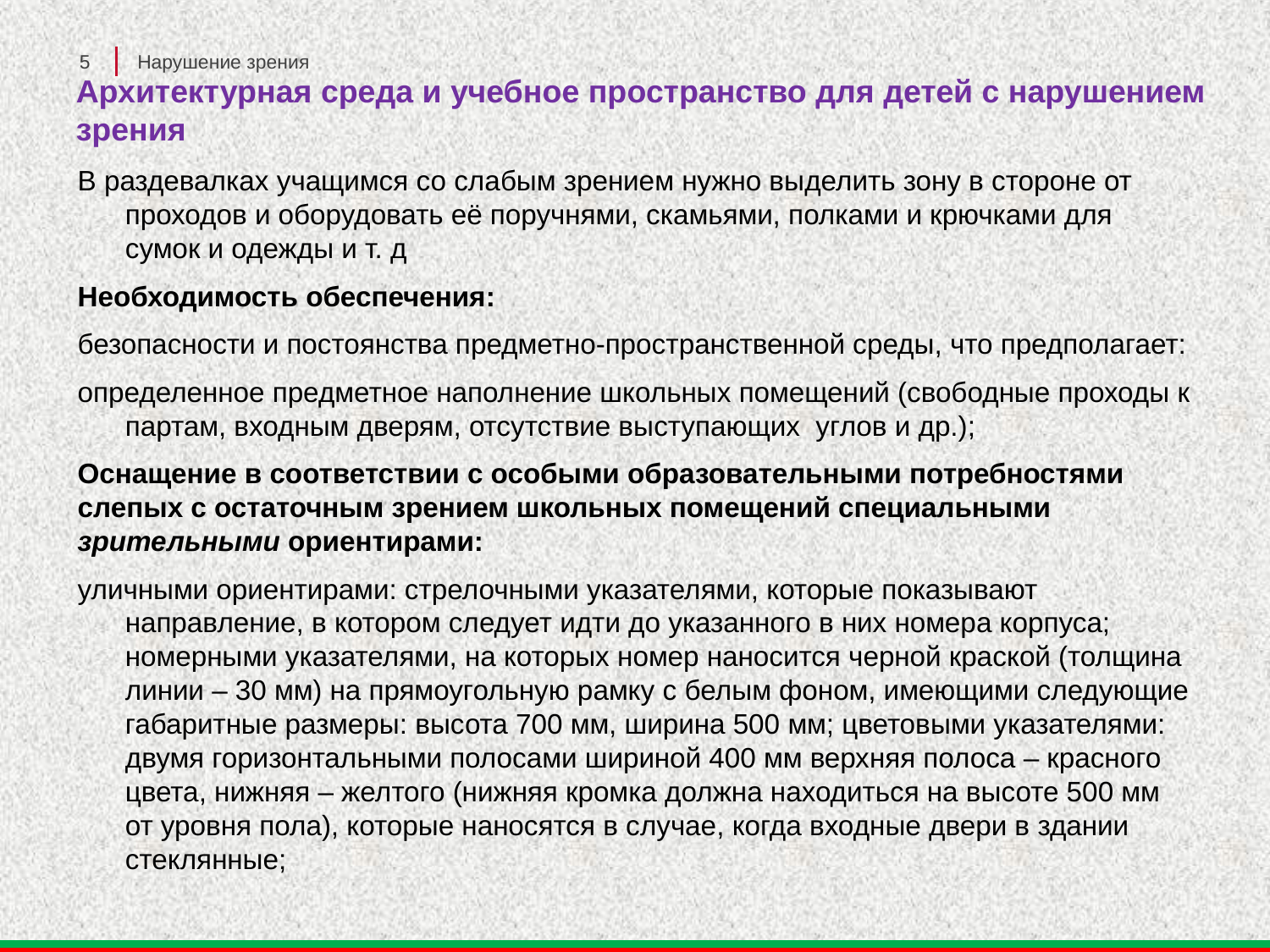

5
Нарушение зрения
# Архитектурная среда и учебное пространство для детей с нарушением зрения
В раздевалках учащимся со слабым зрением нужно выделить зону в стороне от проходов и оборудовать её поручнями, скамьями, полками и крючками для сумок и одежды и т. д
Необходимость обеспечения:
безопасности и постоянства предметно-пространственной среды, что предполагает:
определенное предметное наполнение школьных помещений (свободные проходы к партам, входным дверям, отсутствие выступающих  углов и др.);
Оснащение в соответствии с особыми образовательными потребностями слепых с остаточным зрением школьных помещений специальными зрительными ориентирами:
уличными ориентирами: стрелочными указателями, которые показывают направление, в котором следует идти до указанного в них номера корпуса; номерными указателями, на которых номер наносится черной краской (толщина линии – 30 мм) на прямоугольную рамку с белым фоном, имеющими следующие габаритные размеры: высота 700 мм, ширина 500 мм; цветовыми указателями: двумя горизонтальными полосами шириной 400 мм верхняя полоса – красного цвета, нижняя – желтого (нижняя кромка должна находиться на высоте 500 мм от уровня пола), которые наносятся в случае, когда входные двери в здании стеклянные;